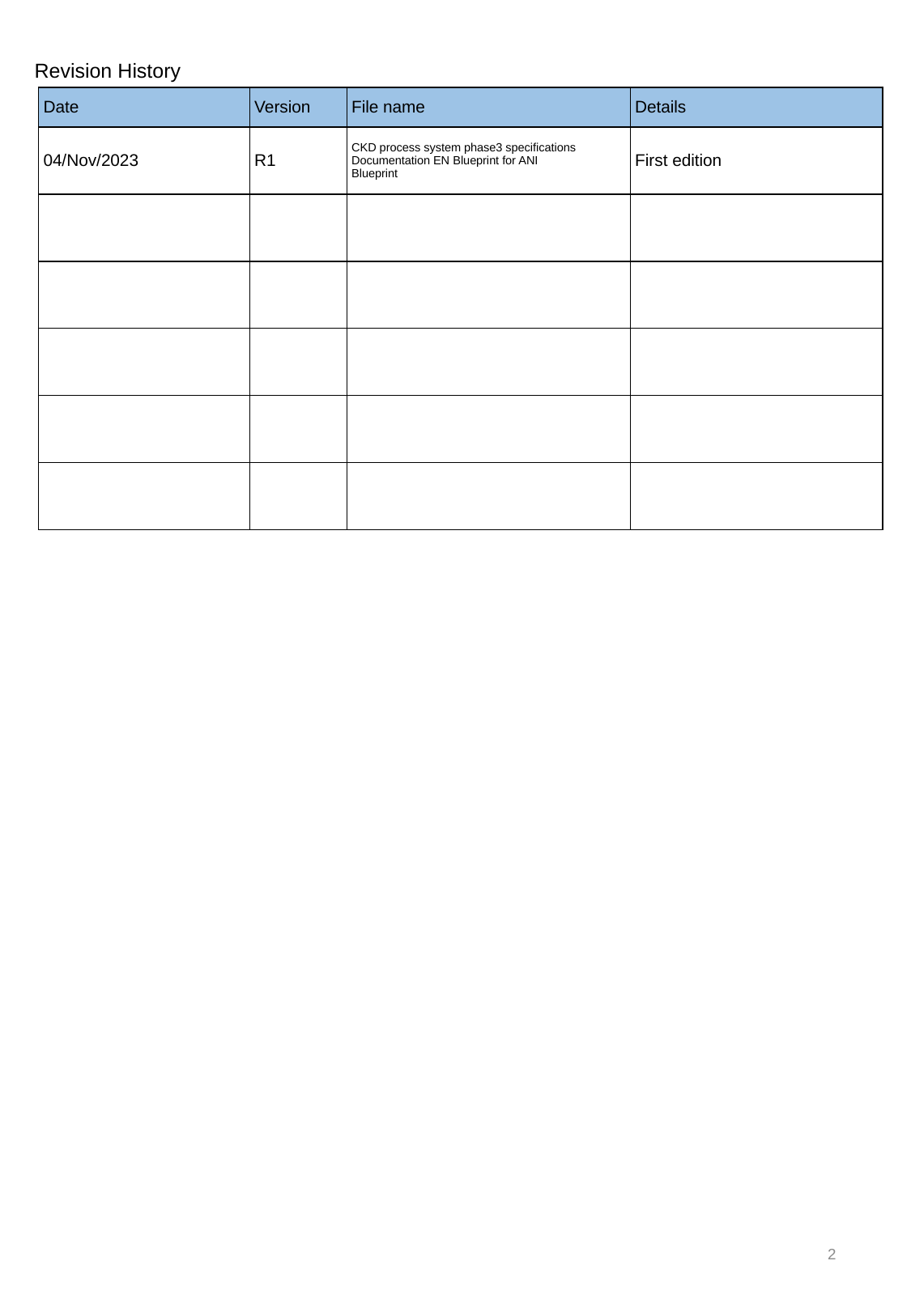

Revision History
| Date | Version | File name | Details |
| --- | --- | --- | --- |
| 04/Nov/2023 | R1 | CKD process system phase3 specifications Documentation EN Blueprint for ANI Blueprint | First edition |
|  |  |  |  |
|  |  |  |  |
|  |  |  |  |
|  |  |  |  |
|  |  |  |  |
2